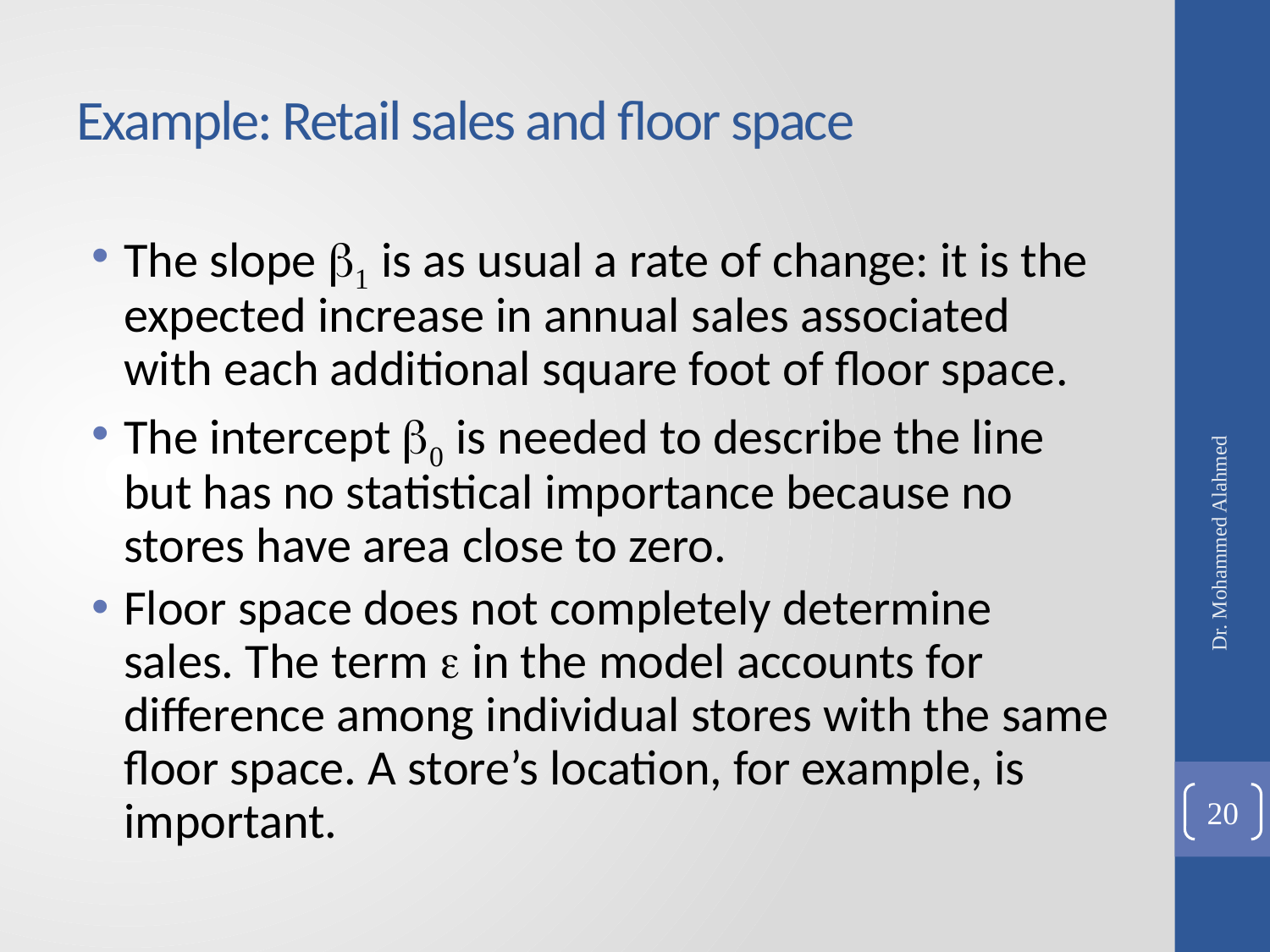

# Example: Retail sales and floor space
The slope β1 is as usual a rate of change: it is the expected increase in annual sales associated with each additional square foot of floor space.
The intercept β0 is needed to describe the line but has no statistical importance because no stores have area close to zero.
Floor space does not completely determine sales. The term ε in the model accounts for difference among individual stores with the same floor space. A store’s location, for example, is important.
Dr. Mohammed Alahmed
20